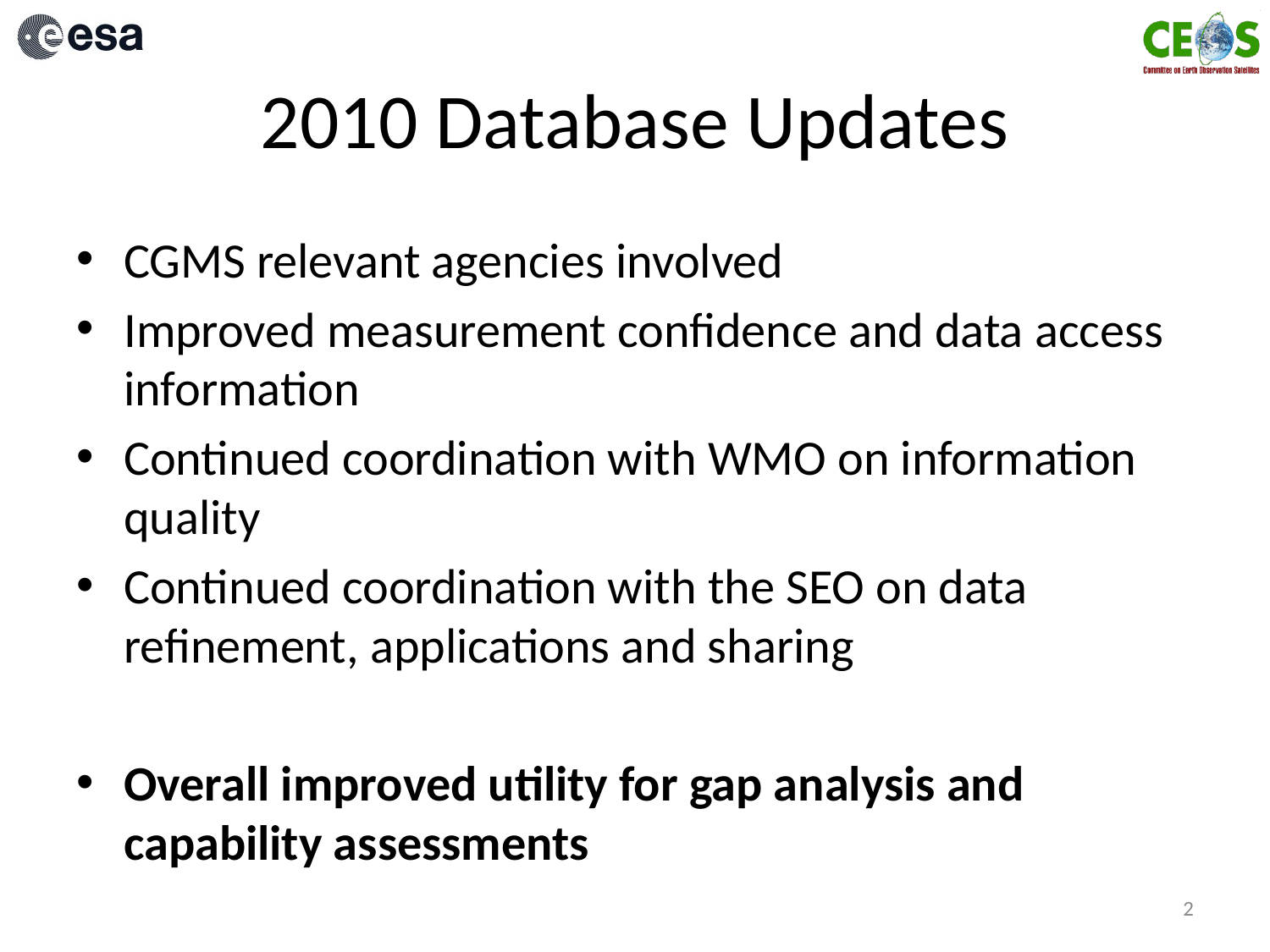

# 2010 Database Updates
CGMS relevant agencies involved
Improved measurement confidence and data access information
Continued coordination with WMO on information quality
Continued coordination with the SEO on data refinement, applications and sharing

Overall improved utility for gap analysis and capability assessments

2